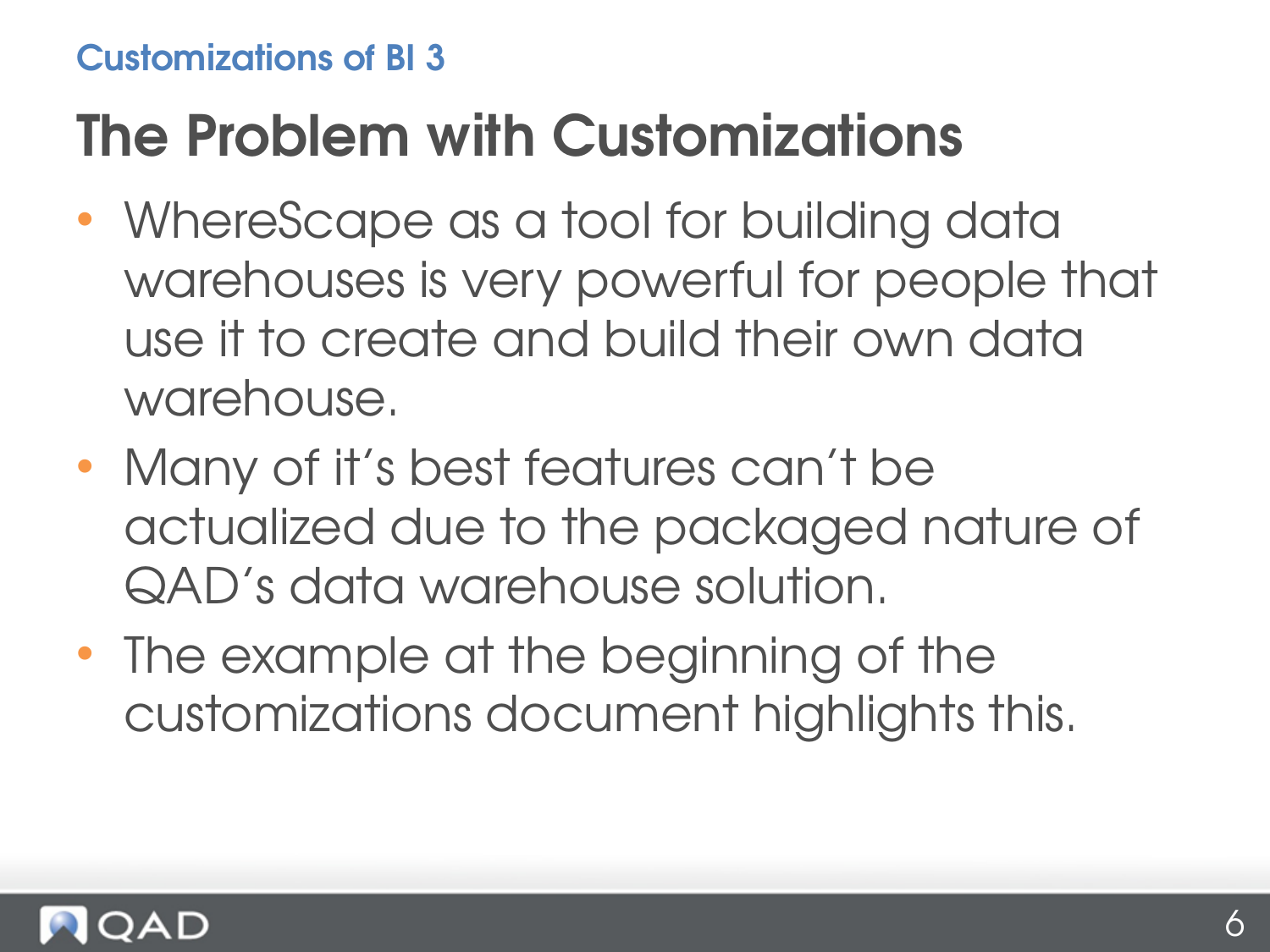

Customizations of BI 3
# The Problem with Customizations
WhereScape as a tool for building data warehouses is very powerful for people that use it to create and build their own data warehouse.
Many of it’s best features can’t be actualized due to the packaged nature of QAD’s data warehouse solution.
The example at the beginning of the customizations document highlights this.
6